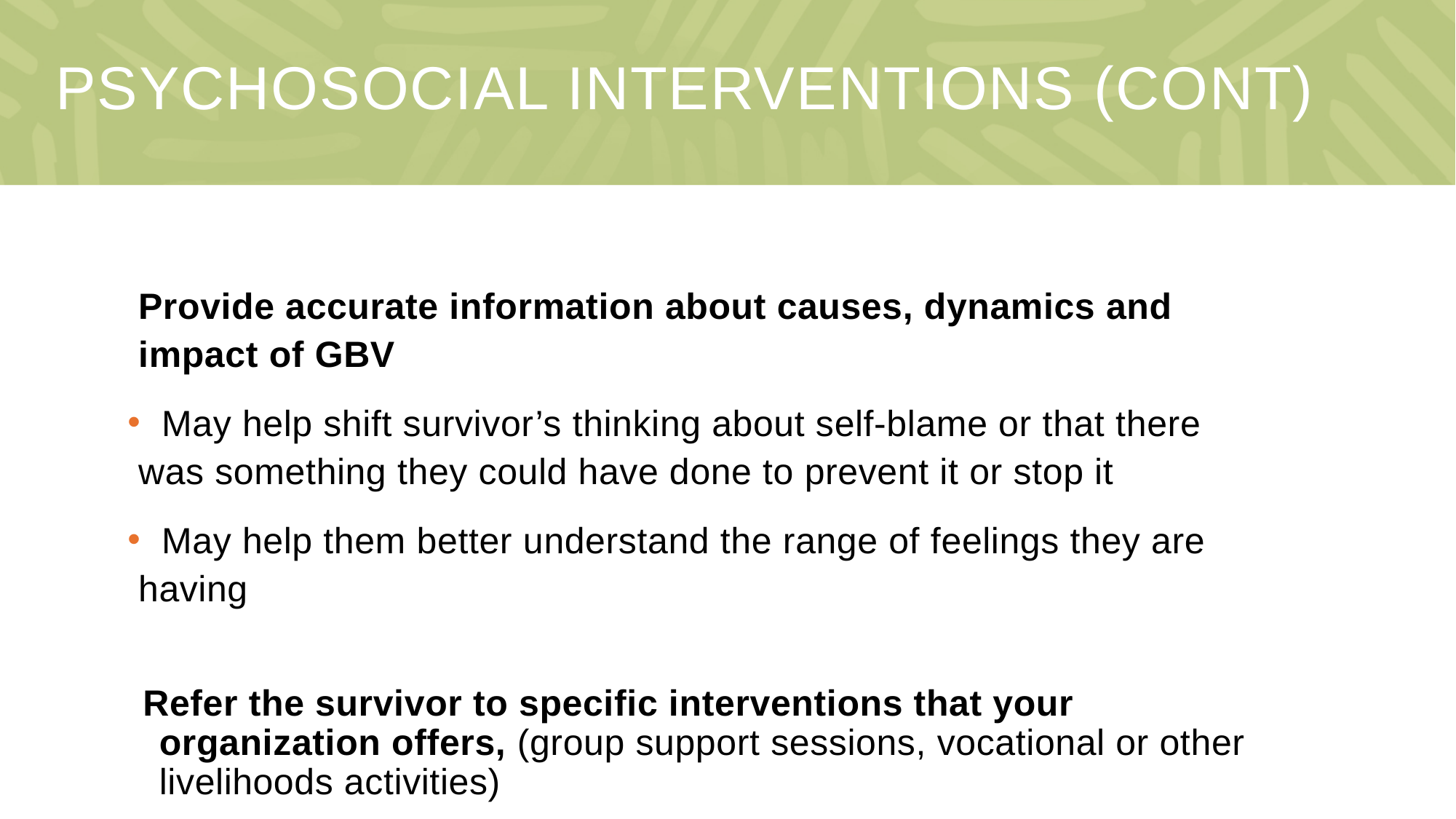

# Psychosocial interventions (cont)
Provide accurate information about causes, dynamics and impact of GBV
  May help shift survivor’s thinking about self-blame or that there was something they could have done to prevent it or stop it
  May help them better understand the range of feelings they are having

Refer the survivor to specific interventions that your organization offers, (group support sessions, vocational or other livelihoods activities)